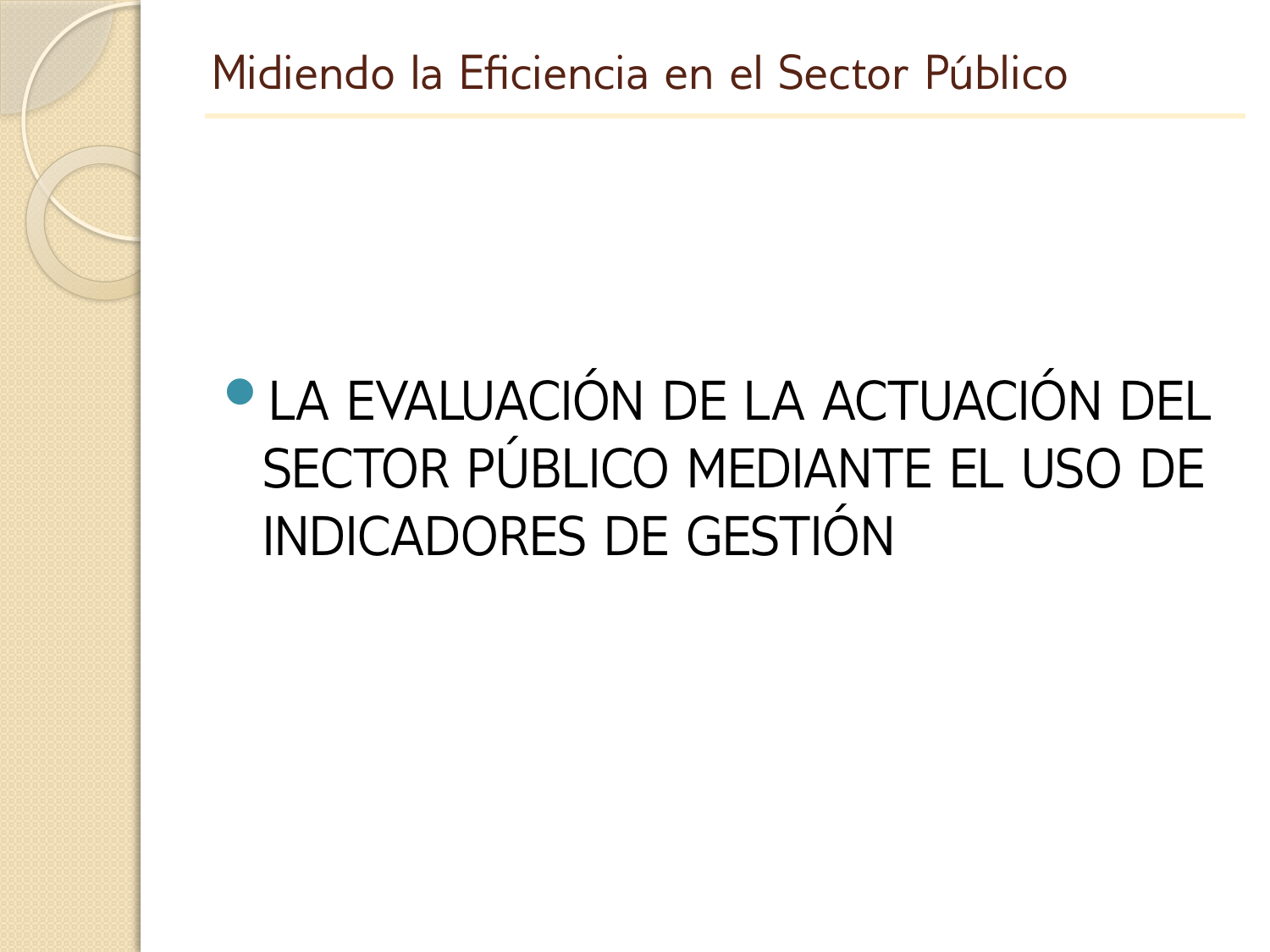

# Midiendo la Eficiencia en el Sector Público

LA EVALUACIÓN DE LA ACTUACIÓN DEL SECTOR PÚBLICO MEDIANTE EL USO DE INDICADORES DE GESTIÓN